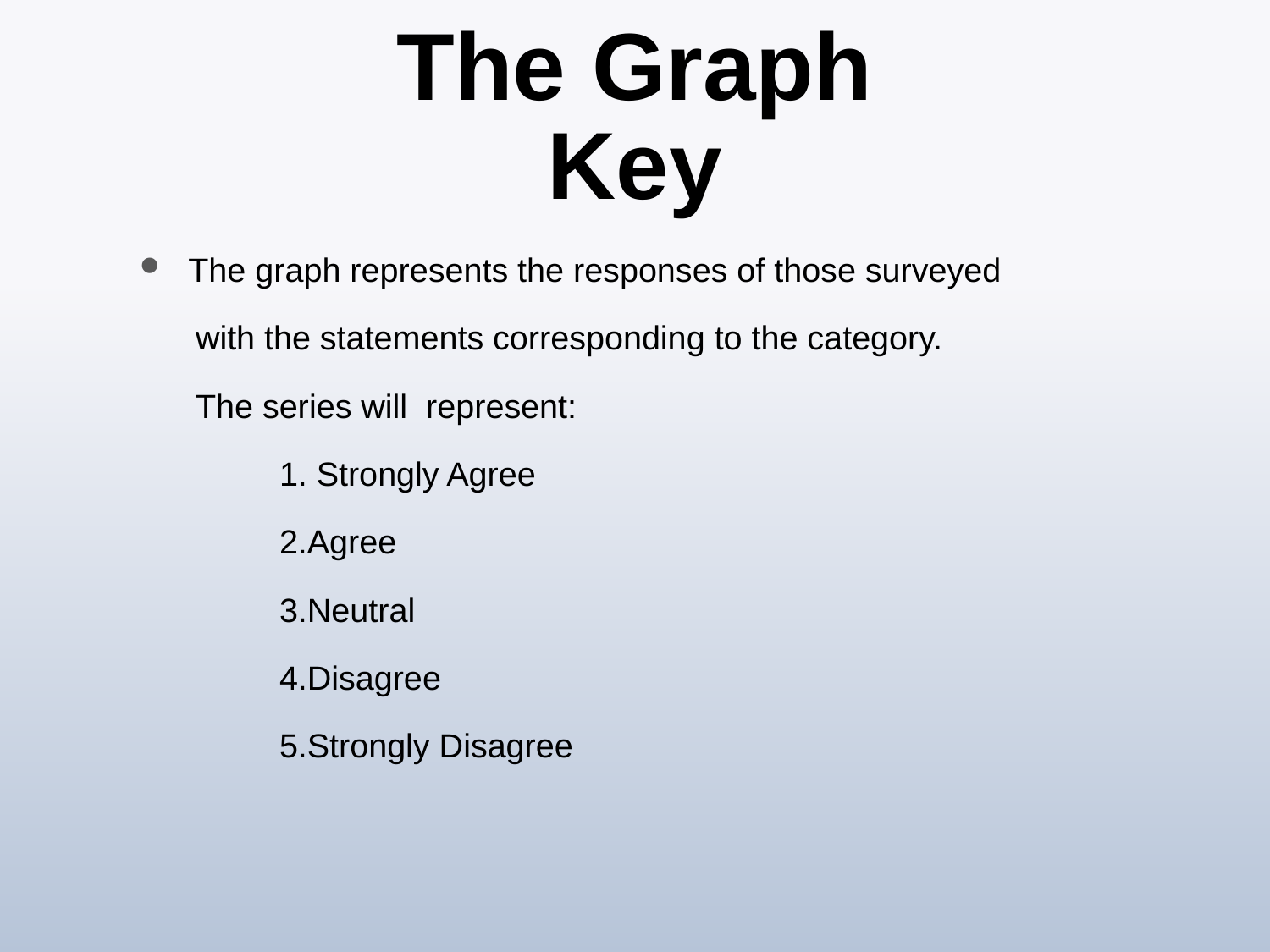

# The Graph Key
The graph represents the responses of those surveyed
      with the statements corresponding to the category.
      The series will  represent:
               1. Strongly Agree
               2.Agree
               3.Neutral
               4.Disagree
               5.Strongly Disagree